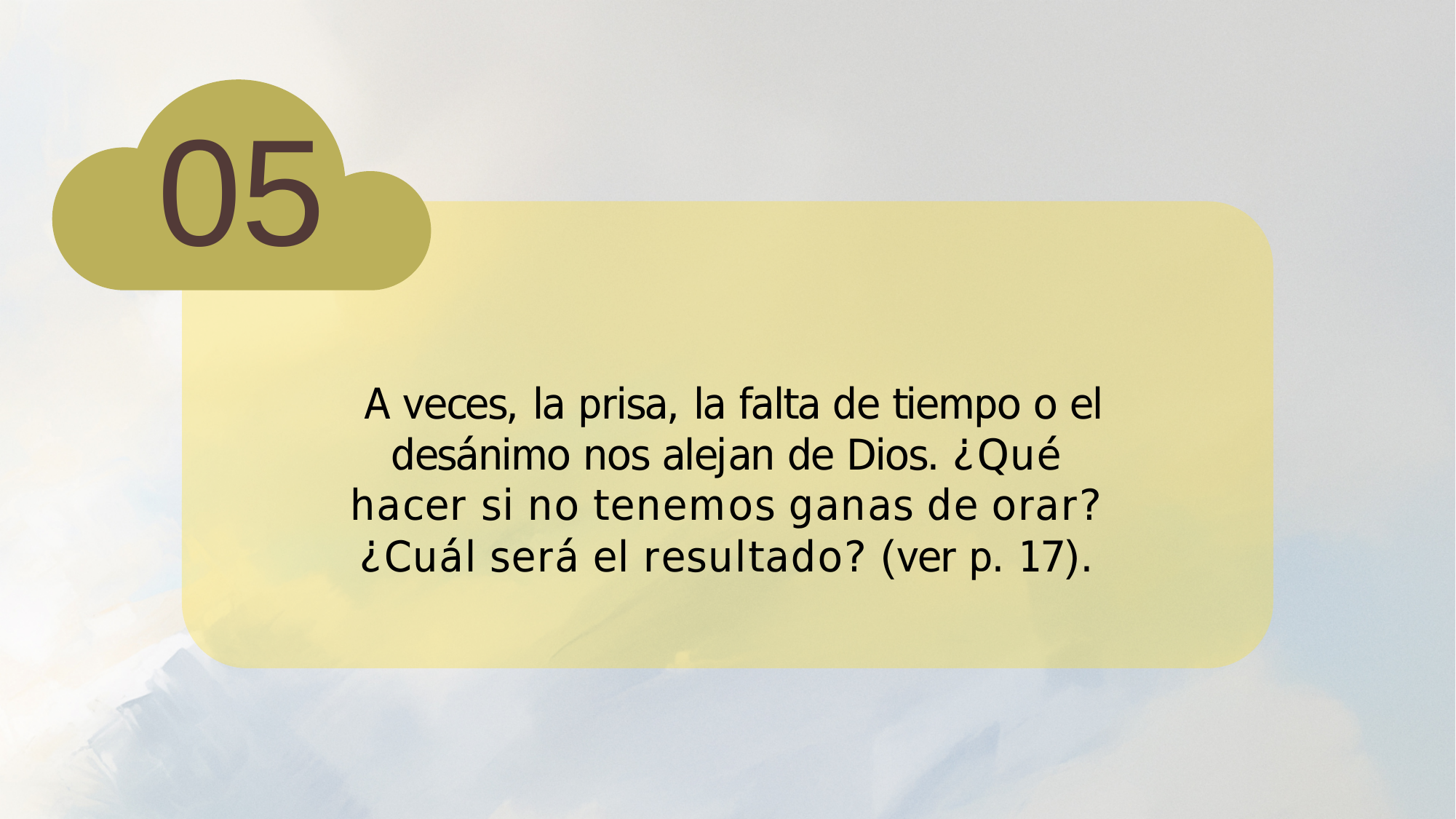

05

 A veces, la prisa, la falta de tiempo o el desánimo nos alejan de Dios. ¿Qué hacer si no tenemos ganas de orar? ¿Cuál será el resultado? (ver p. 17).